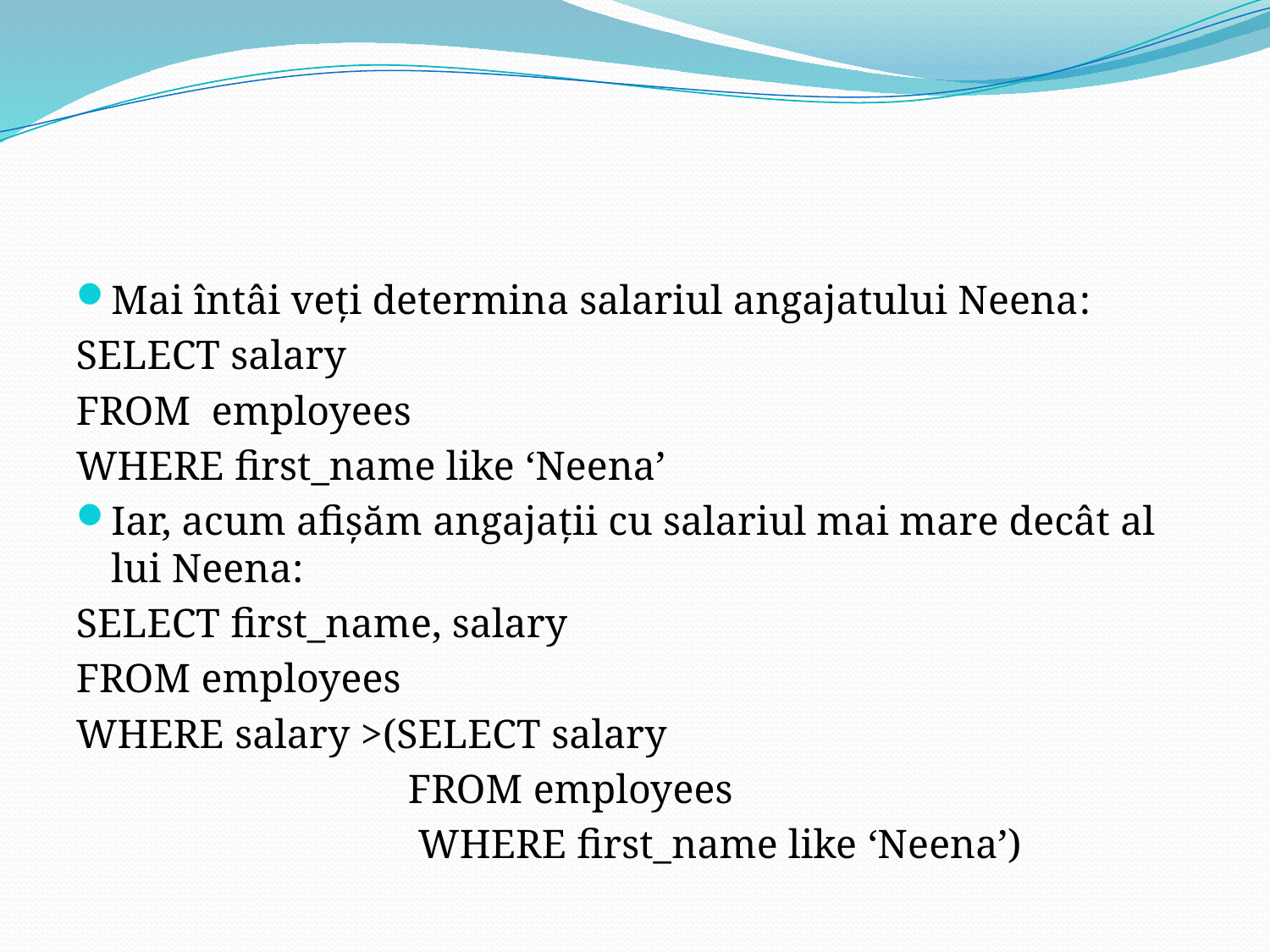

#
Mai întâi veţi determina salariul angajatului Neena:
SELECT salary
FROM  employees
WHERE first_name like ‘Neena’
Iar, acum afişăm angajaţii cu salariul mai mare decât al lui Neena:
SELECT first_name, salary
FROM employees
WHERE salary >(SELECT salary
                                FROM employees
                                 WHERE first_name like ‘Neena’)